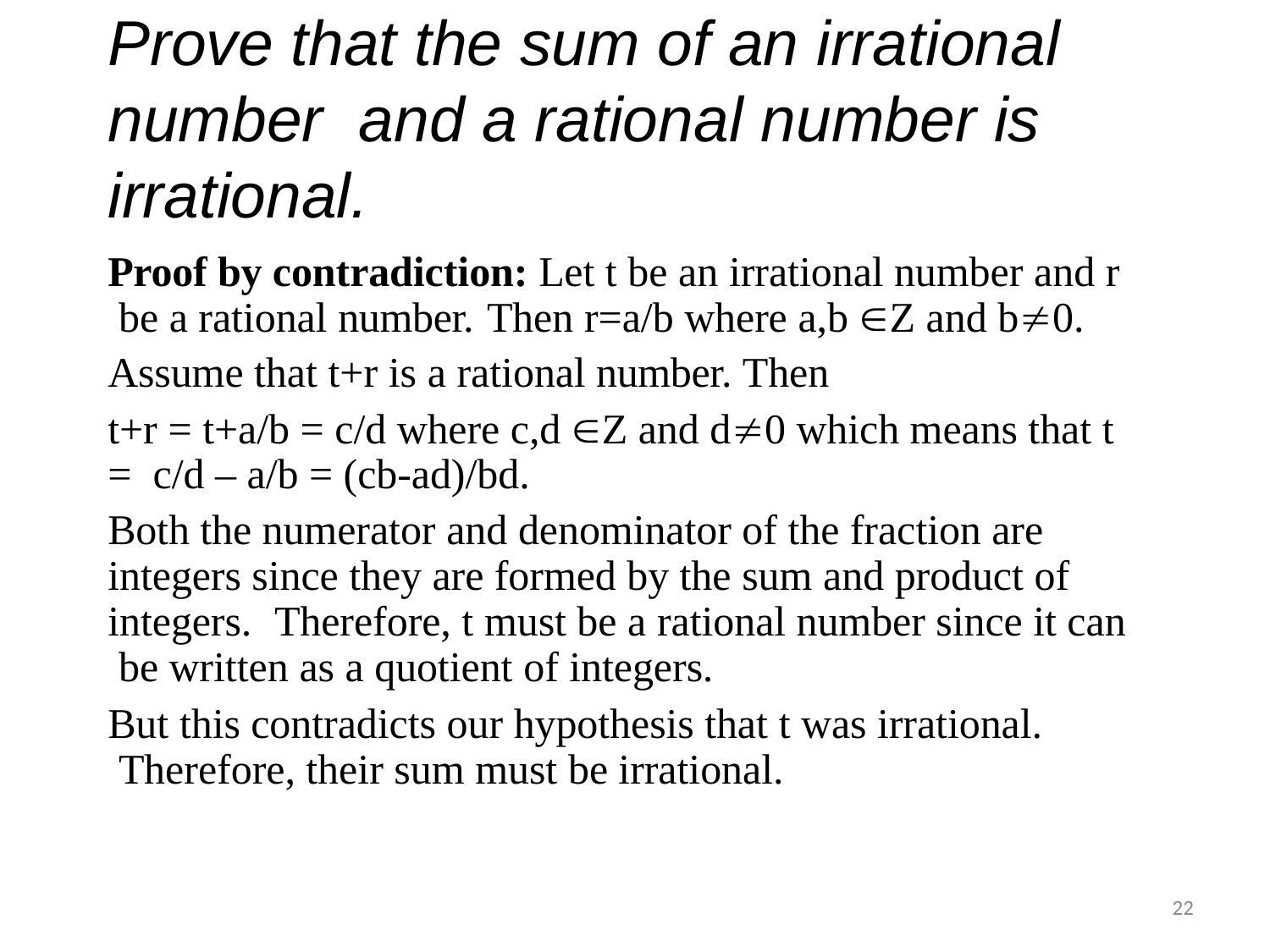

# Prove that the sum of an irrational number  and a rational number is irrational.
Proof by contradiction: Let t be an irrational number and r  be a rational number.	Then r=a/b where a,b ∈Z and b≠0.
Assume that t+r is a rational number. Then
t+r = t+a/b = c/d where c,d ∈Z and d≠0 which means that t =  c/d – a/b = (cb-ad)/bd.
Both the numerator and denominator of the fraction are  integers since they are formed by the sum and product of  integers.	Therefore, t must be a rational number since it can  be written as a quotient of integers.
But this contradicts our hypothesis that t was irrational.  Therefore, their sum must be irrational.
22